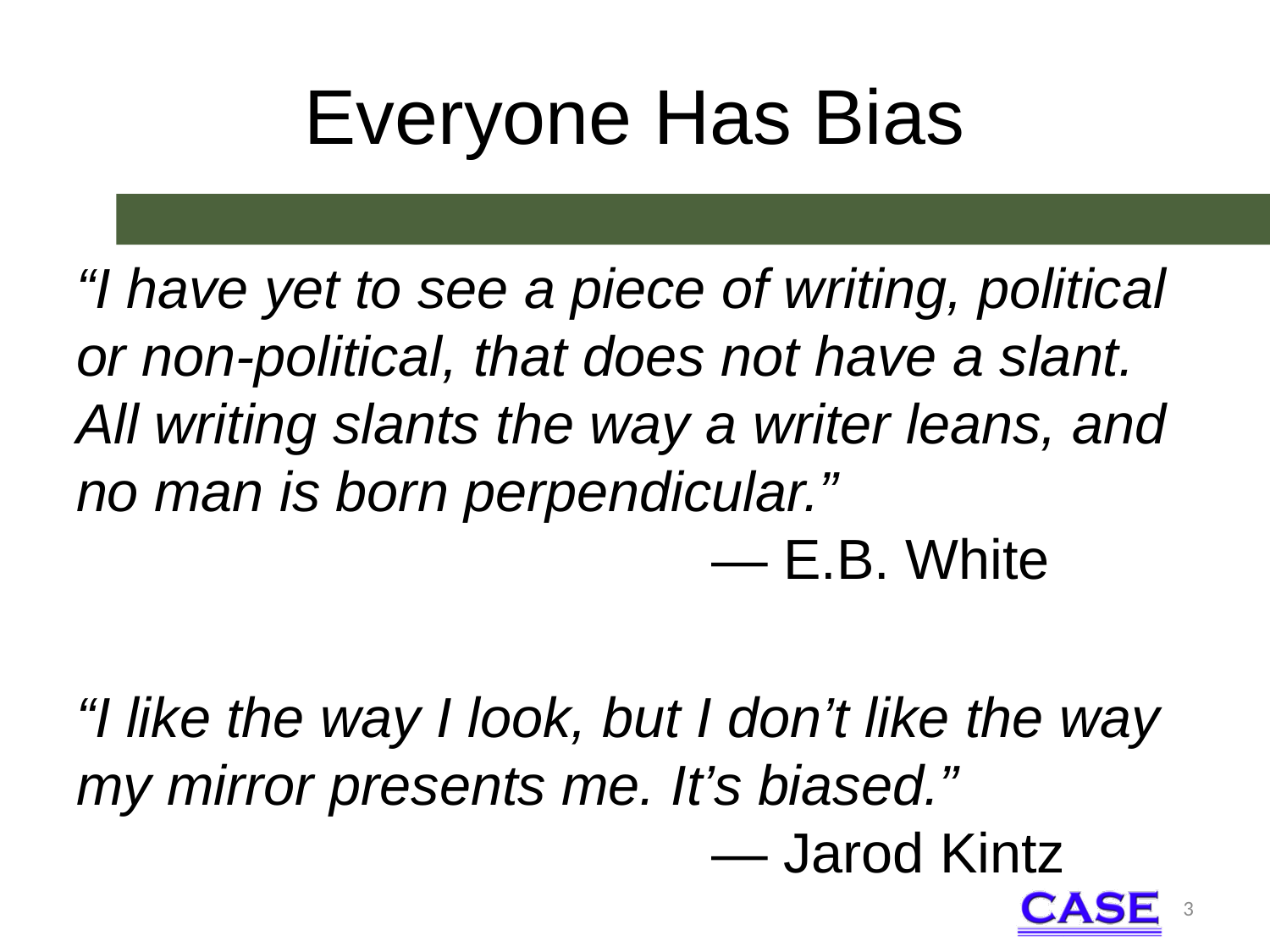

# Everyone Has Bias
“I have yet to see a piece of writing, political or non-political, that does not have a slant. All writing slants the way a writer leans, and no man is born perpendicular.”
					― E.B. White

“I like the way I look, but I don’t like the way my mirror presents me. It’s biased.”
					― Jarod Kintz

3